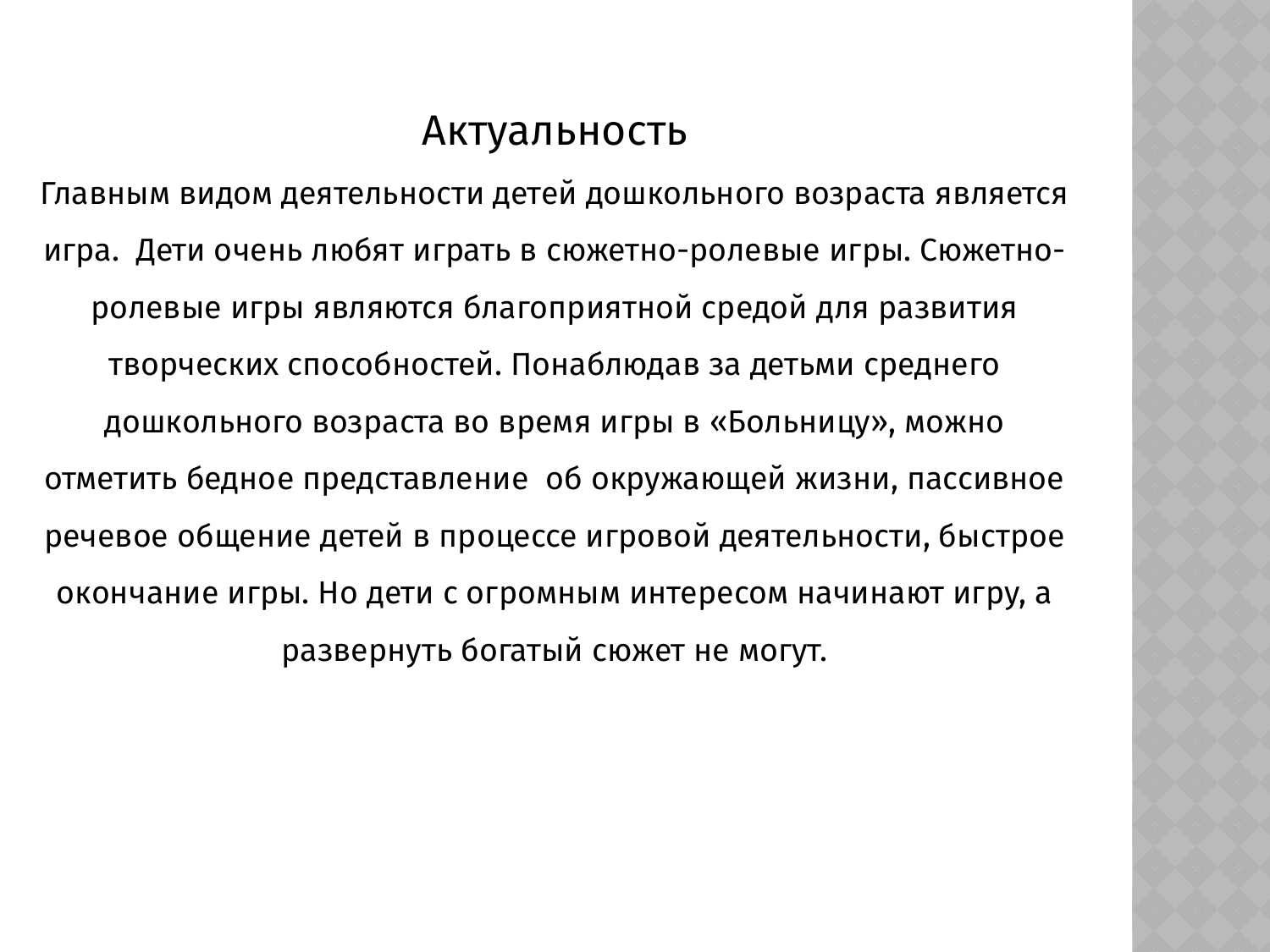

Актуальность
Главным видом деятельности детей дошкольного возраста является игра.  Дети очень любят играть в сюжетно-ролевые игры. Сюжетно-ролевые игры являются благоприятной средой для развития творческих способностей. Понаблюдав за детьми среднего дошкольного возраста во время игры в «Больницу», можно отметить бедное представление  об окружающей жизни, пассивное речевое общение детей в процессе игровой деятельности, быстрое окончание игры. Но дети с огромным интересом начинают игру, а развернуть богатый сюжет не могут.